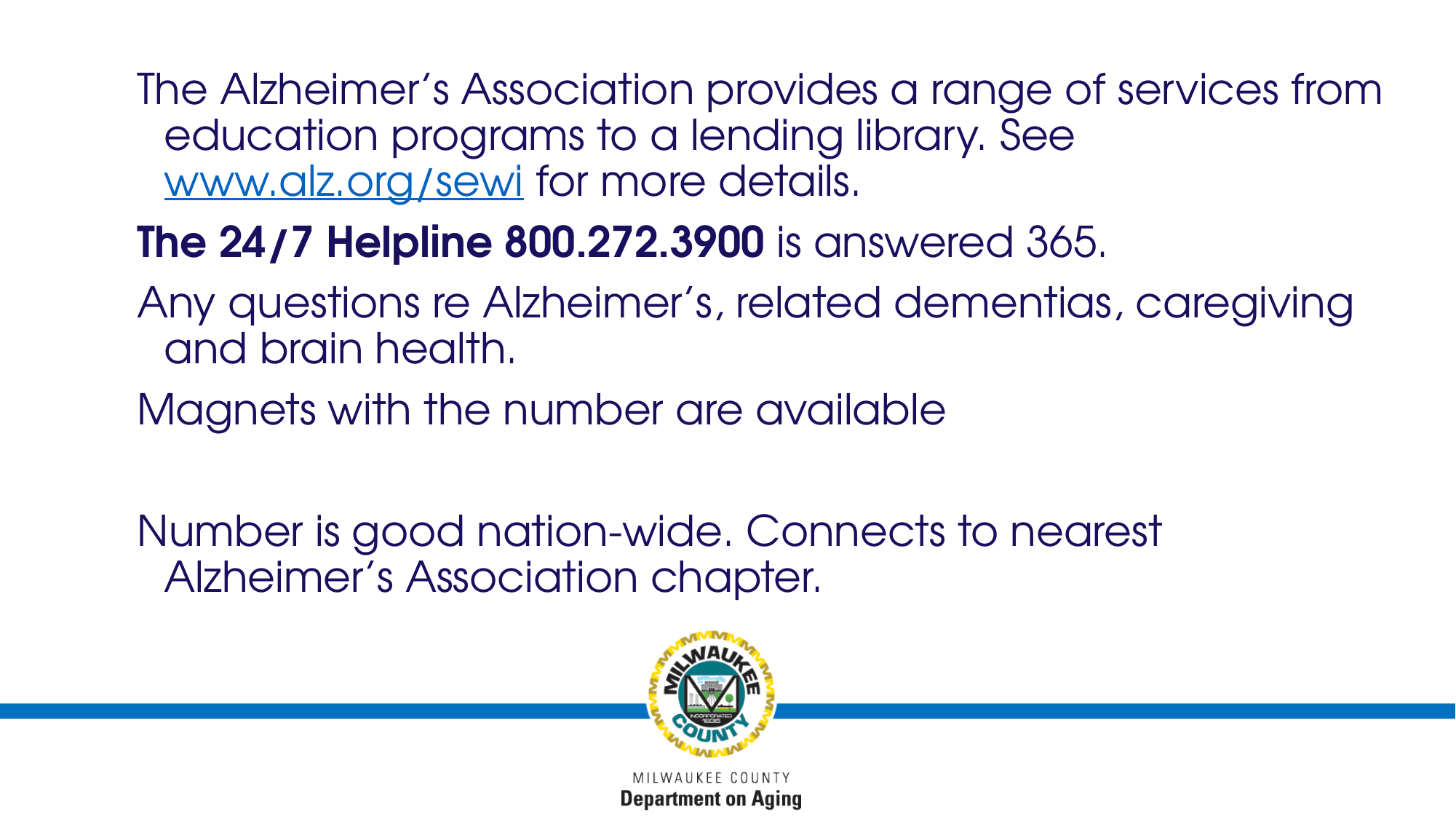

The Alzheimer’s Association provides a range of services from education programs to a lending library. See www.alz.org/sewi for more details.
The 24/7 Helpline 800.272.3900 is answered 365.
Any questions re Alzheimer’s, related dementias, caregiving and brain health.
Magnets with the number are available

Number is good nation-wide. Connects to nearest Alzheimer’s Association chapter.